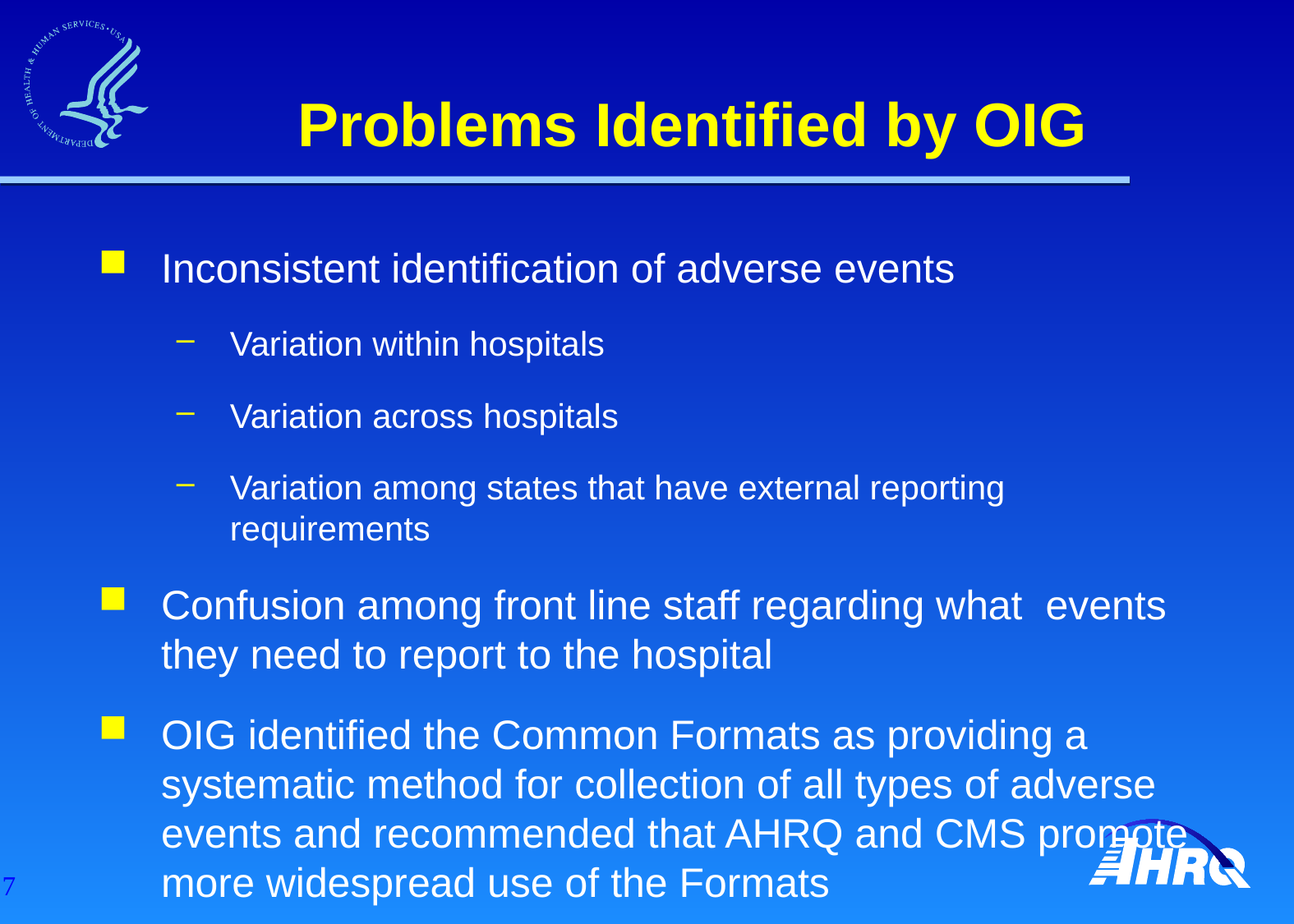

# Problems Identified by OIG
Inconsistent identification of adverse events
Variation within hospitals
Variation across hospitals
Variation among states that have external reporting requirements
Confusion among front line staff regarding what  events they need to report to the hospital
OIG identified the Common Formats as providing a systematic method for collection of all types of adverse events and recommended that AHRQ and CMS promote more widespread use of the Formats